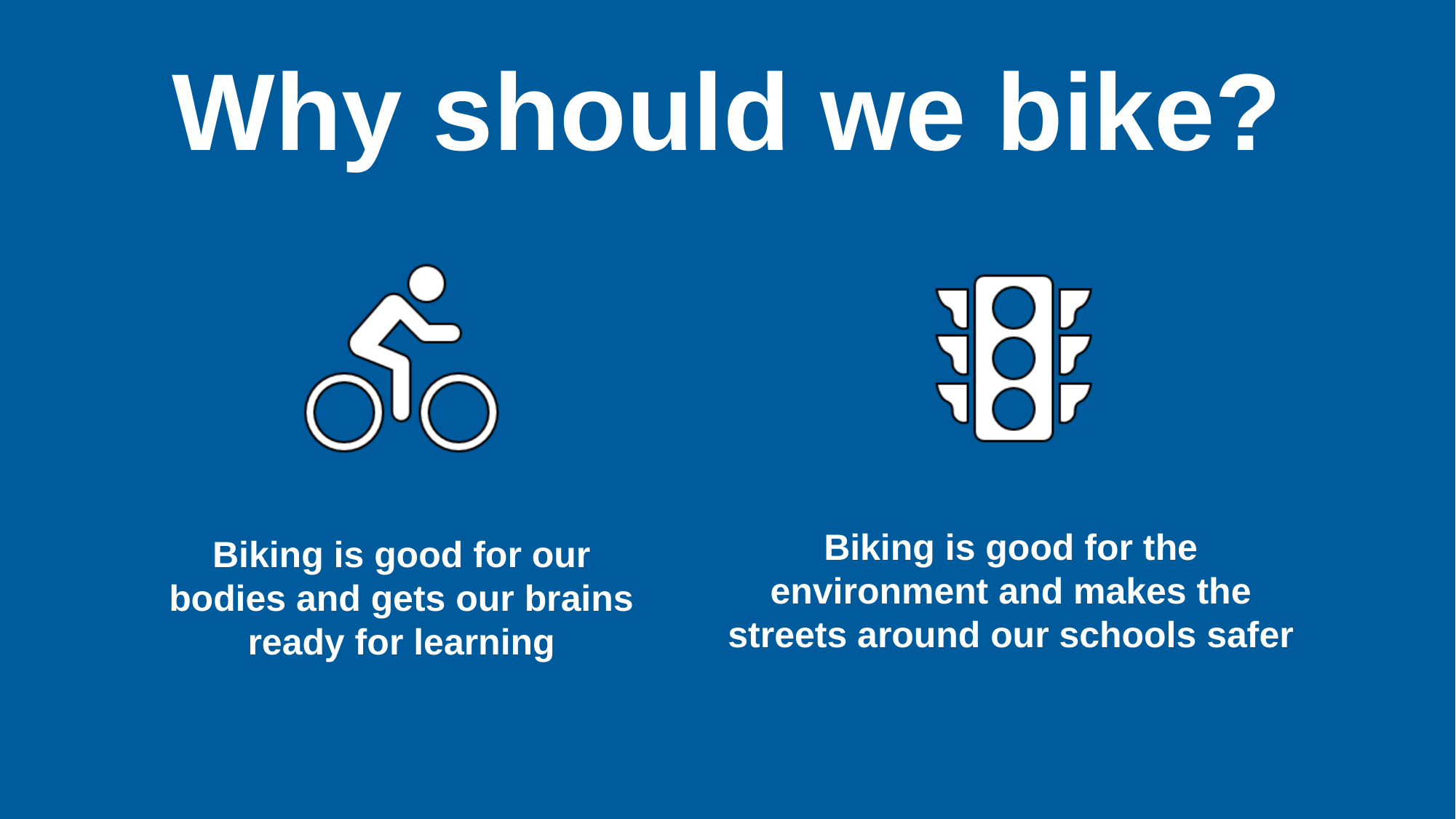

Why should we bike?
Biking is good for our bodies and gets our brains ready for learning
Biking is good for the environment and makes the streets around our schools safer